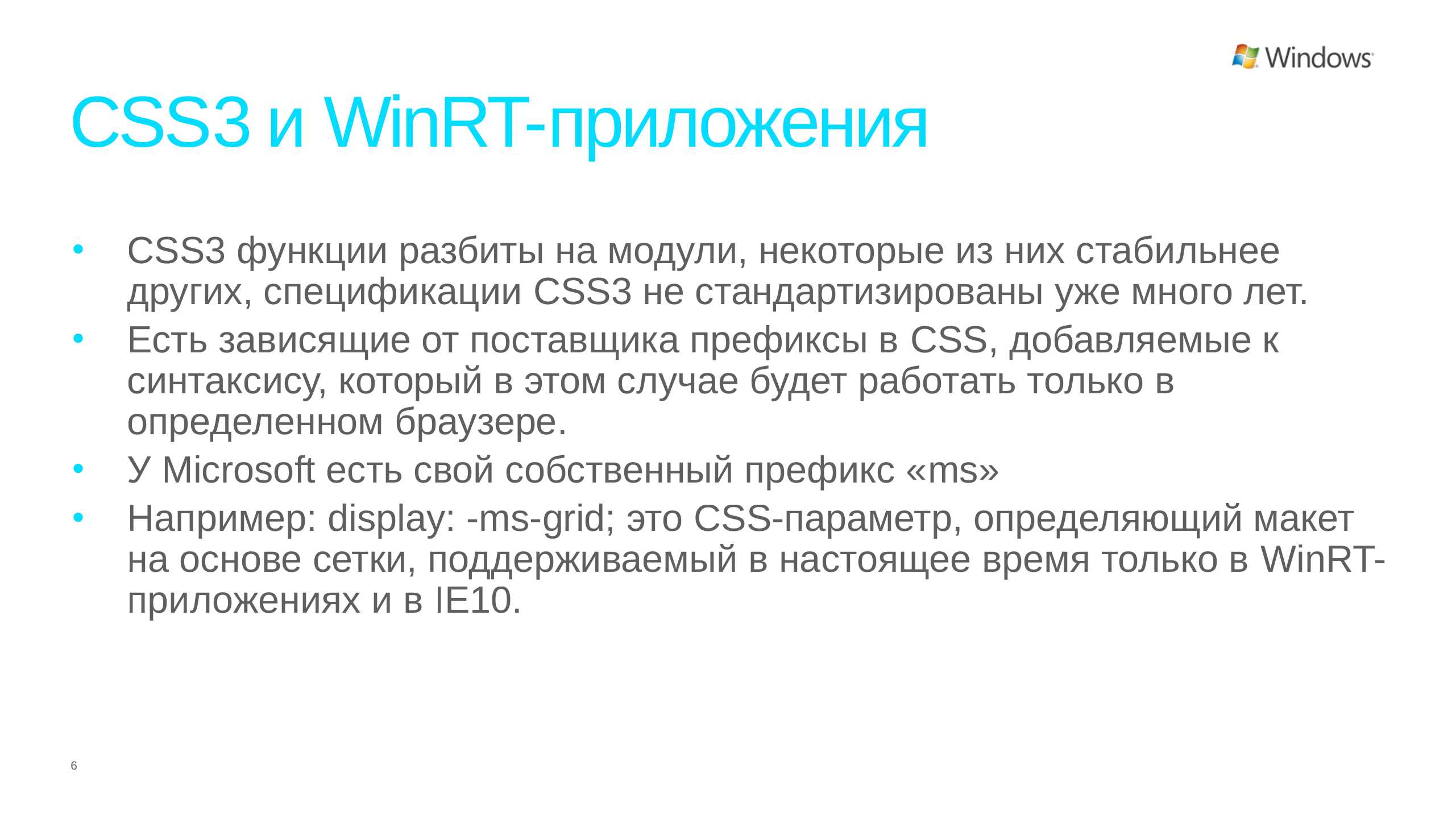

# CSS3 и WinRT-приложения

CSS3 функции разбиты на модули, некоторые из них стабильнее других, спецификации CSS3 не стандартизированы уже много лет.
Есть зависящие от поставщика префиксы в CSS, добавляемые к синтаксису, который в этом случае будет работать только в определенном браузере.
У Microsoft есть свой собственный префикс «ms»
Например: display: -ms-grid; это CSS-параметр, определяющий макет на основе сетки, поддерживаемый в настоящее время только в WinRT-приложениях и в IE10.